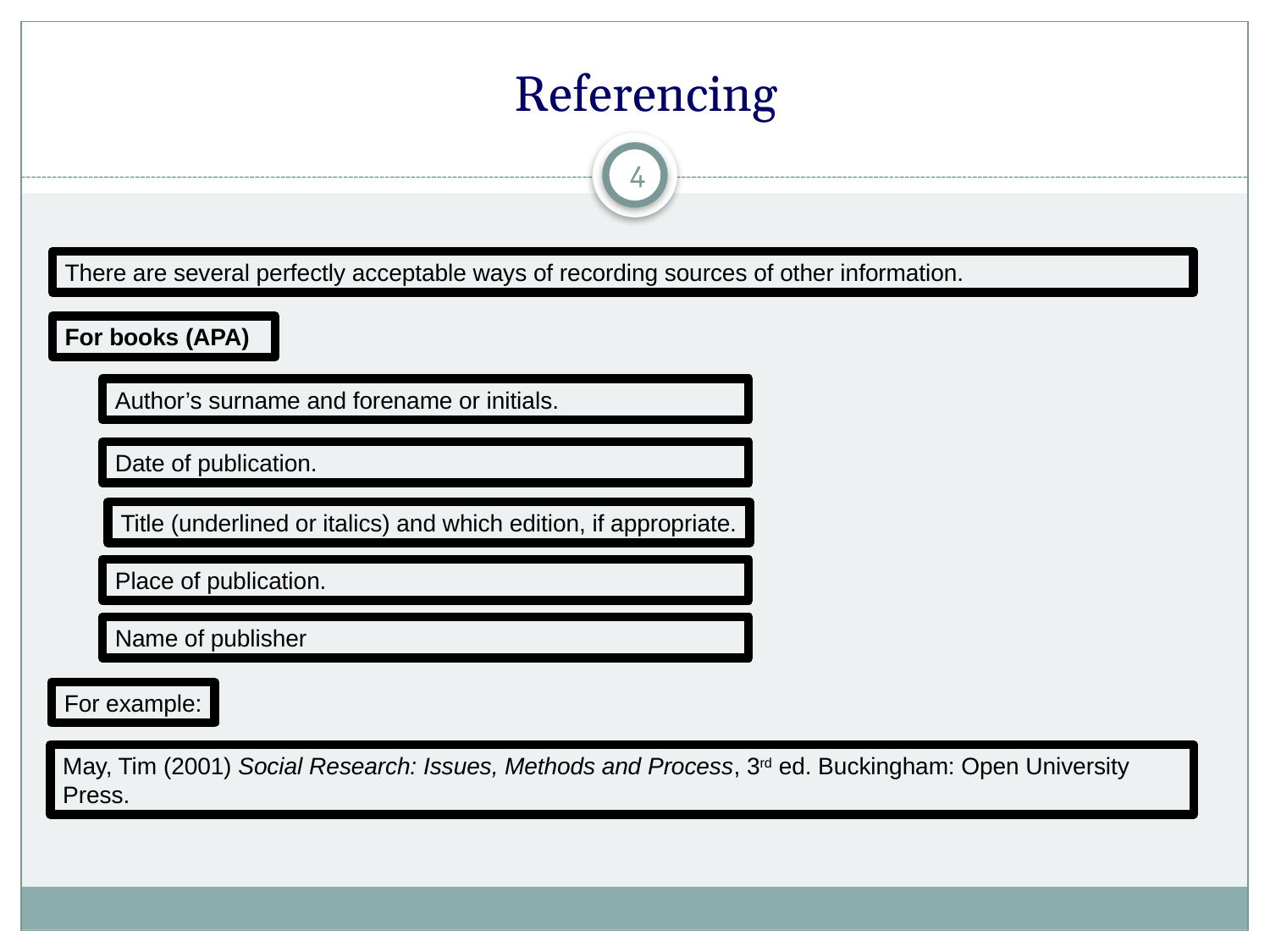

# Referencing
4
There are several perfectly acceptable ways of recording sources of other information.
For books (APA)
Author’s surname and forename or initials.
Date of publication.
Title (underlined or italics) and which edition, if appropriate.
Place of publication.
Name of publisher
For example:
May, Tim (2001) Social Research: Issues, Methods and Process, 3rd ed. Buckingham: Open University Press.